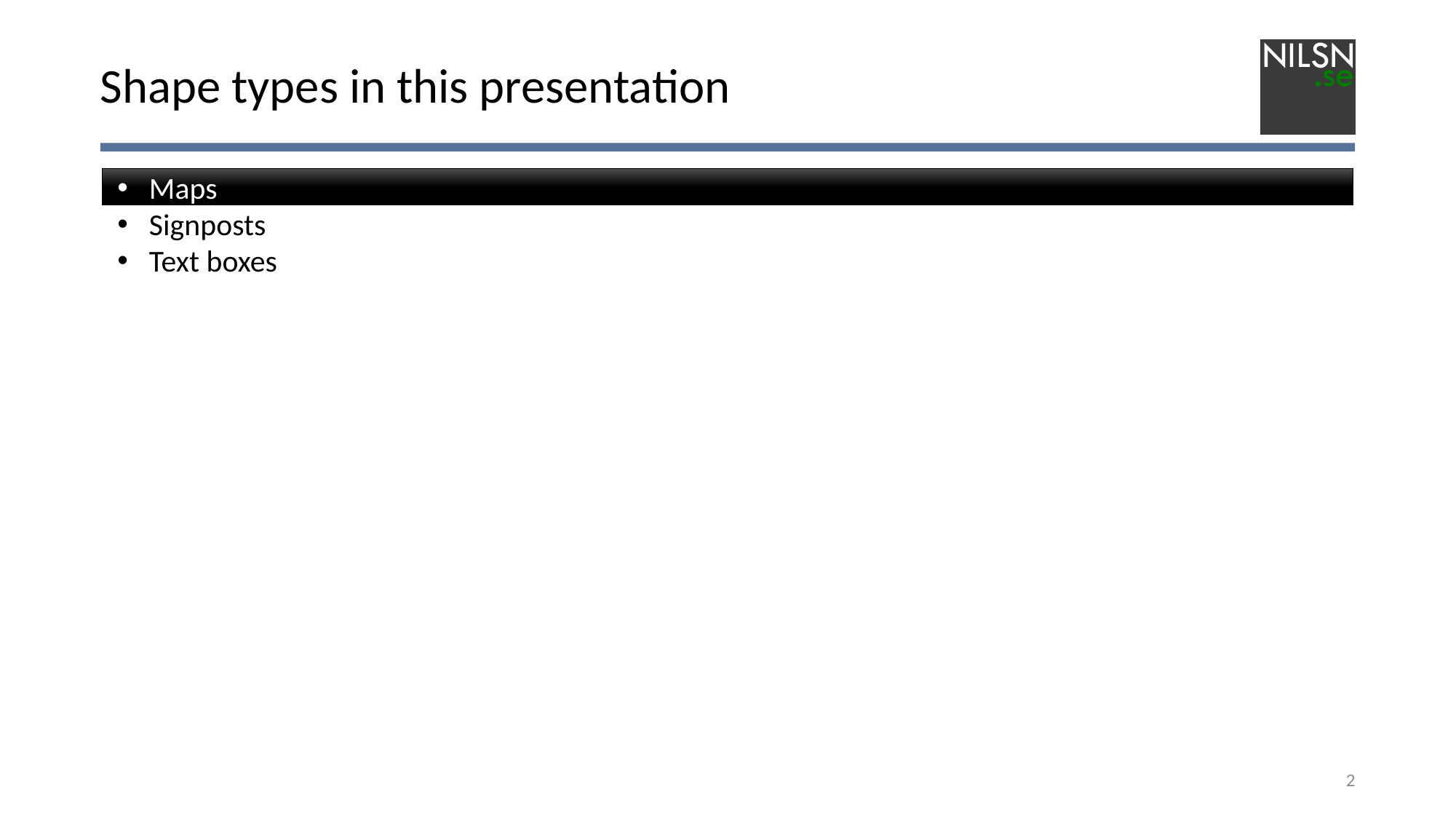

# Shape types in this presentation

Maps
Signposts
Text boxes
2